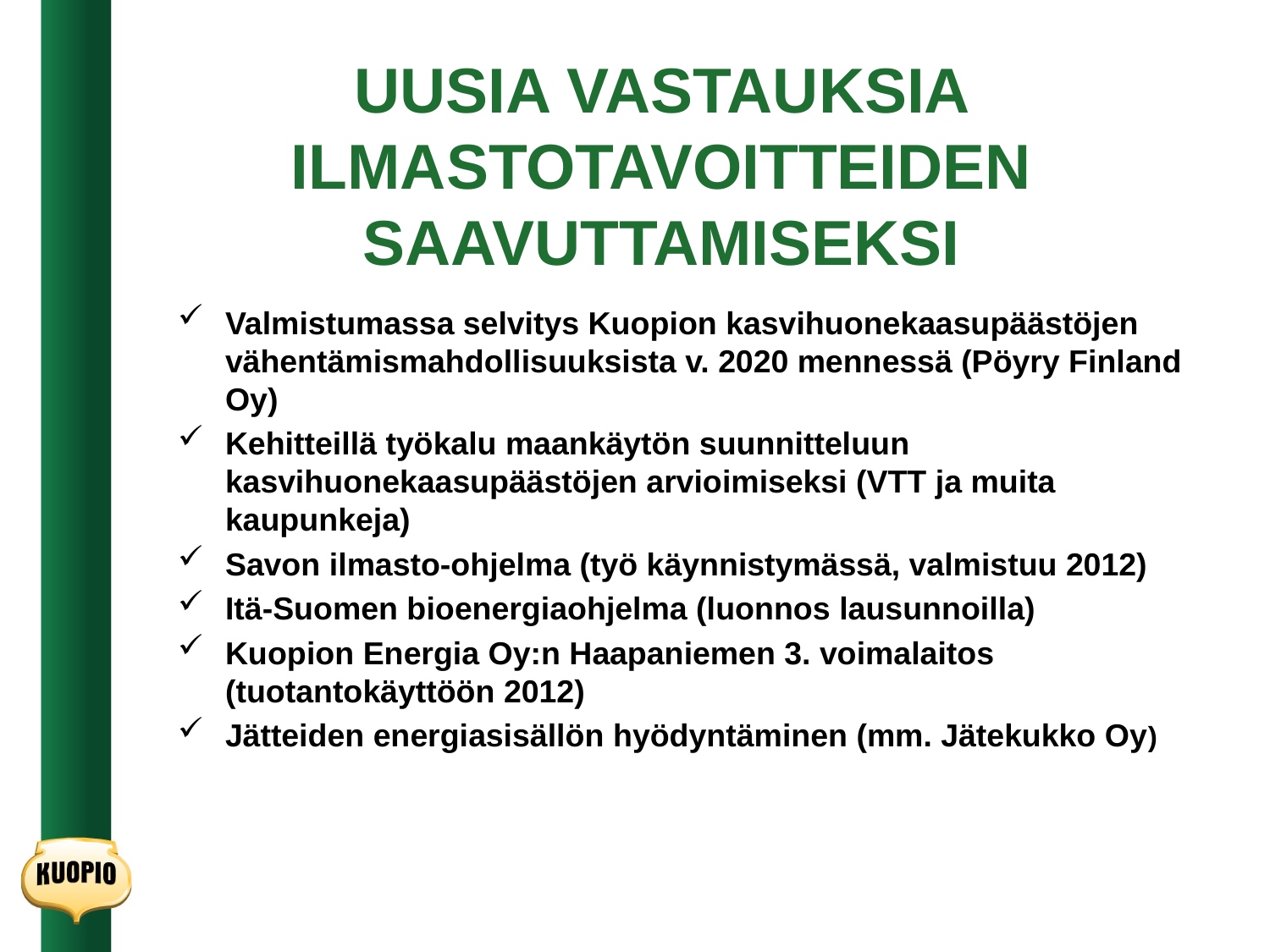

# UUSIA VASTAUKSIA ILMASTOTAVOITTEIDEN SAAVUTTAMISEKSI
Valmistumassa selvitys Kuopion kasvihuonekaasupäästöjen vähentämismahdollisuuksista v. 2020 mennessä (Pöyry Finland Oy)
Kehitteillä työkalu maankäytön suunnitteluun kasvihuonekaasupäästöjen arvioimiseksi (VTT ja muita kaupunkeja)
Savon ilmasto-ohjelma (työ käynnistymässä, valmistuu 2012)
Itä-Suomen bioenergiaohjelma (luonnos lausunnoilla)
Kuopion Energia Oy:n Haapaniemen 3. voimalaitos (tuotantokäyttöön 2012)
Jätteiden energiasisällön hyödyntäminen (mm. Jätekukko Oy)